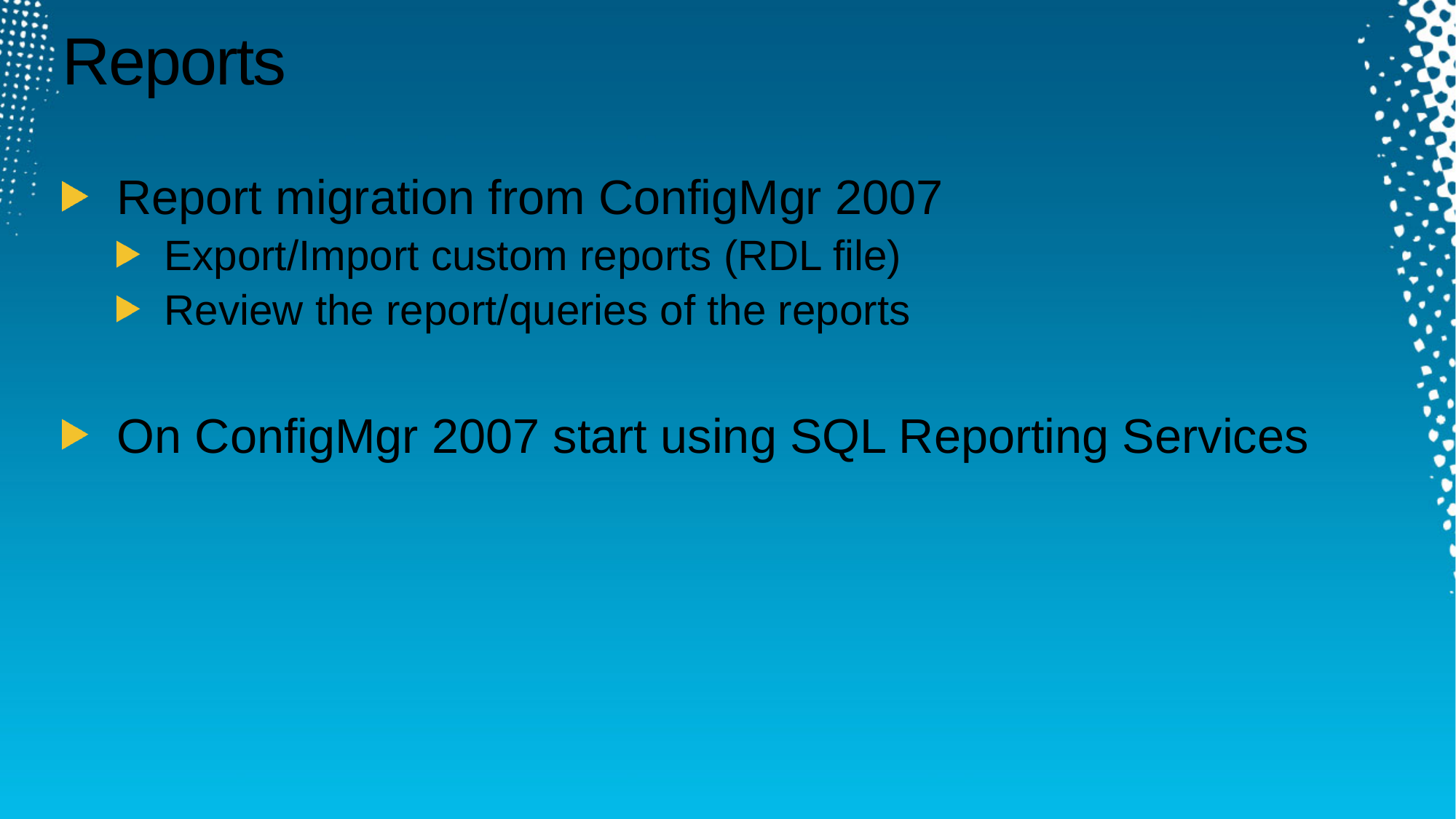

# Reports
Report migration from ConfigMgr 2007
Export/Import custom reports (RDL file)
Review the report/queries of the reports

On ConfigMgr 2007 start using SQL Reporting Services